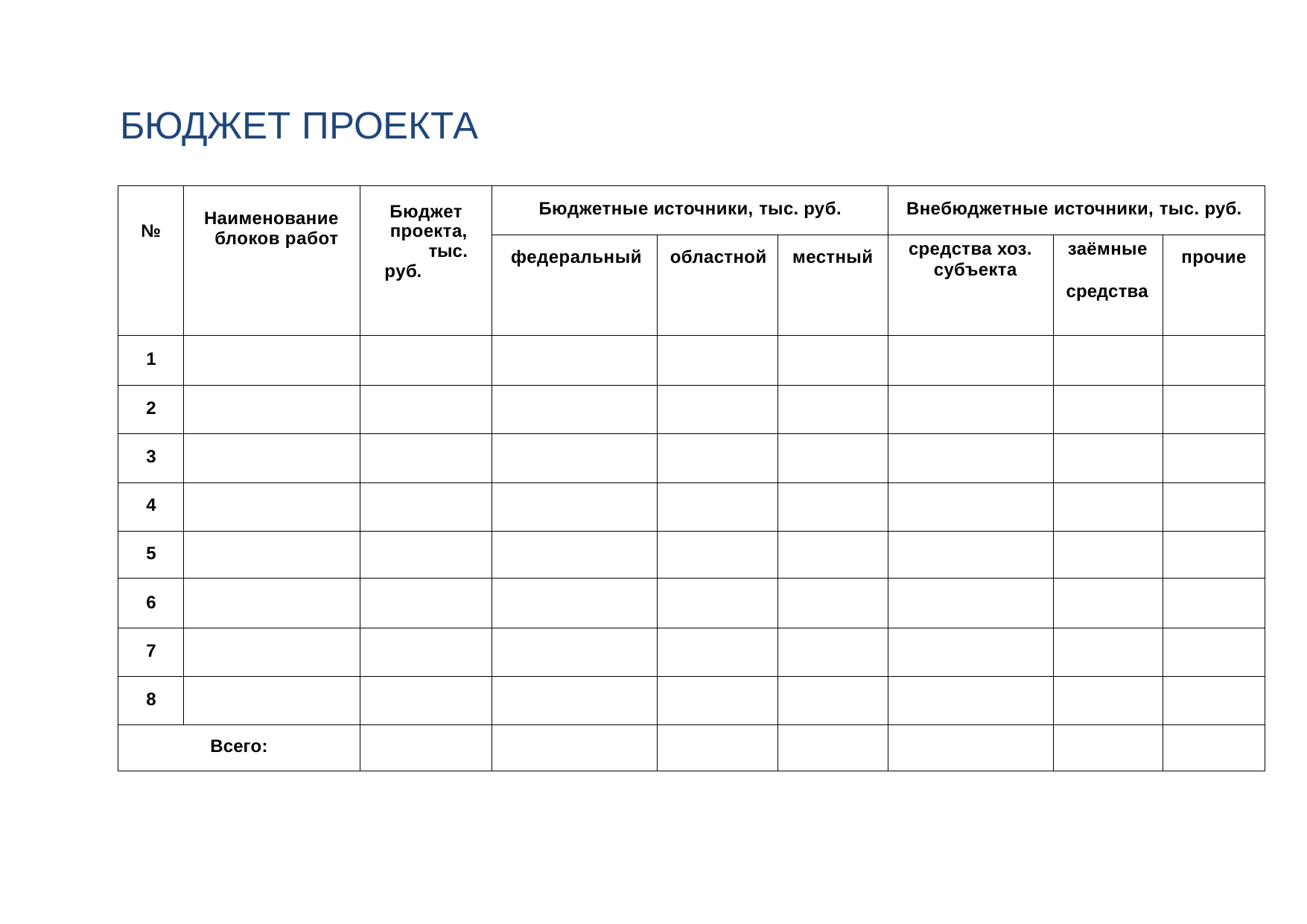

# БЮДЖЕТ ПРОЕКТА
| № | Наименование блоков работ | Бюджет проекта, тыс. руб. | Бюджетные источники, тыс. руб. |  |  | Внебюджетные источники, тыс. руб. |  |  |
| --- | --- | --- | --- | --- | --- | --- | --- | --- |
|  |  |  | федеральный | областной | местный | средства хоз. субъекта | заёмные средства | прочие |
| 1 |  |  |  |  |  |  |  |  |
| 2 |  |  |  |  |  |  |  |  |
| 3 |  |  |  |  |  |  |  |  |
| 4 |  |  |  |  |  |  |  |  |
| 5 |  |  |  |  |  |  |  |  |
| 6 |  |  |  |  |  |  |  |  |
| 7 |  |  |  |  |  |  |  |  |
| 8 |  |  |  |  |  |  |  |  |
| Всего: |  |  |  |  |  |  |  |  |